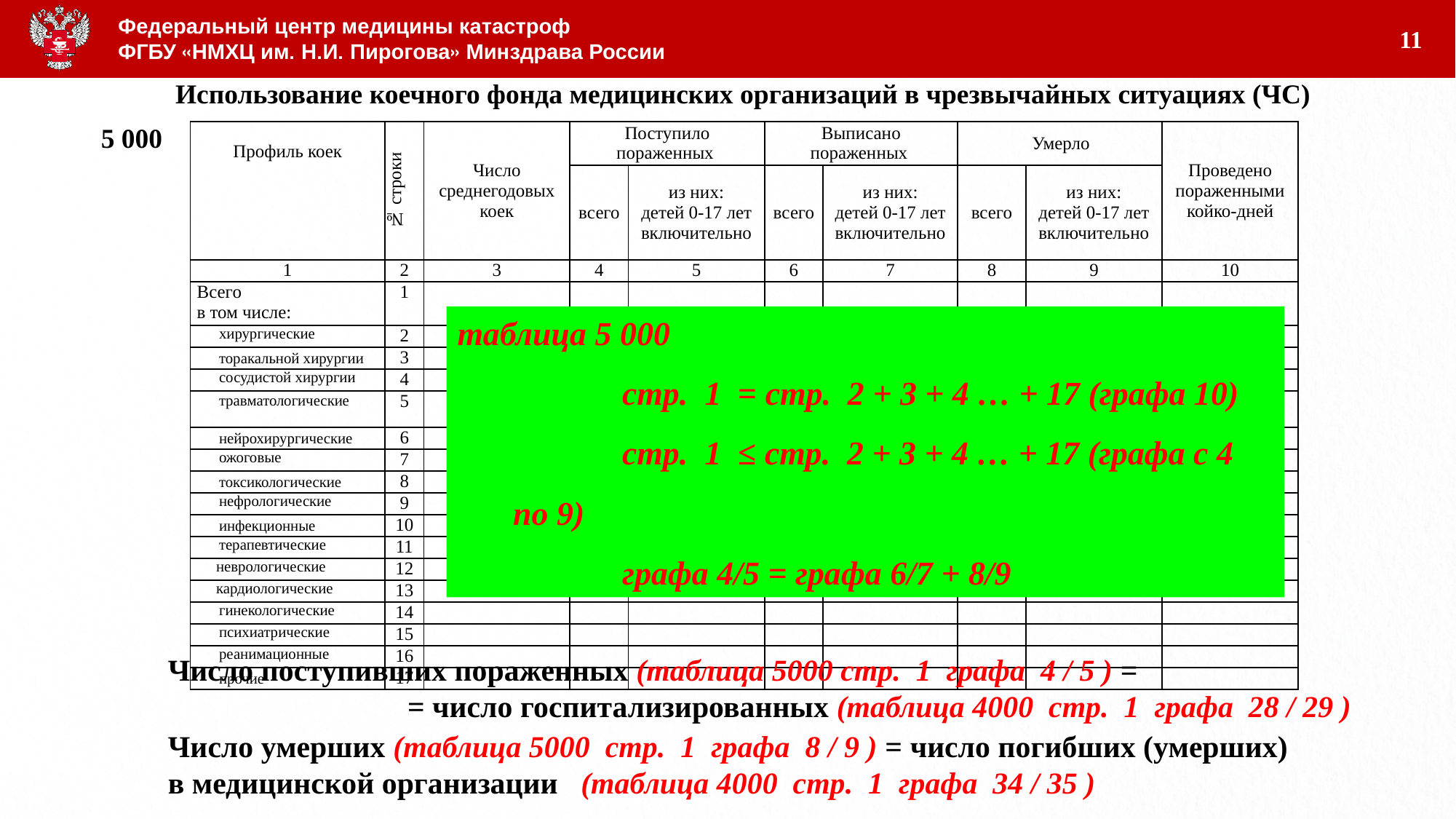

11
Использование коечного фонда медицинских организаций в чрезвычайных ситуациях (ЧС)
5 000
| Профиль коек | № строки | Число среднегодовых коек | Поступило пораженных |  | Выписано пораженных |  | Умерло |  | Проведено пораженными койко-дней |
| --- | --- | --- | --- | --- | --- | --- | --- | --- | --- |
|  |  |  | всего | из них: детей 0-17 лет включительно | всего | из них: детей 0-17 лет включительно | всего | из них: детей 0-17 лет включительно |  |
| 1 | 2 | 3 | 4 | 5 | 6 | 7 | 8 | 9 | 10 |
| Всего в том числе: | 1 |  |  |  |  |  |  |  |  |
| хирургические | 2 |  |  |  |  |  |  |  |  |
| торакальной хирургии | 3 |  |  |  |  |  |  |  |  |
| сосудистой хирургии | 4 |  |  |  |  |  |  |  |  |
| травматологические | 5 |  |  |  |  |  |  |  |  |
| нейрохирургические | 6 |  |  |  |  |  |  |  |  |
| ожоговые | 7 |  |  |  |  |  |  |  |  |
| токсикологические | 8 |  |  |  |  |  |  |  |  |
| нефрологические | 9 |  |  |  |  |  |  |  |  |
| инфекционные | 10 |  |  |  |  |  |  |  |  |
| терапевтические | 11 |  |  |  |  |  |  |  |  |
| неврологические | 12 |  |  |  |  |  |  |  |  |
| кардиологические | 13 |  |  |  |  |  |  |  |  |
| гинекологические | 14 |  |  |  |  |  |  |  |  |
| психиатрические | 15 |  |  |  |  |  |  |  |  |
| реанимационные | 16 |  |  |  |  |  |  |  |  |
| прочие | 17 |  |  |  |  |  |  |  |  |
таблица 5 000
	стр.  1  = стр.  2 + 3 + 4 … + 17 (графа 10)
	стр.  1  ≤ стр.  2 + 3 + 4 … + 17 (графа с 4 по 9)
	графа 4/5 = графа 6/7 + 8/9
Число поступивших пораженных (таблица 5000 стр.  1  графа  4 / 5 ) =
= число госпитализированных (таблица 4000  стр.  1  графа  28 / 29 )
Число умерших (таблица 5000  стр.  1  графа  8 / 9 ) = число погибших (умерших)
в медицинской организации   (таблица 4000  стр.  1  графа  34 / 35 )